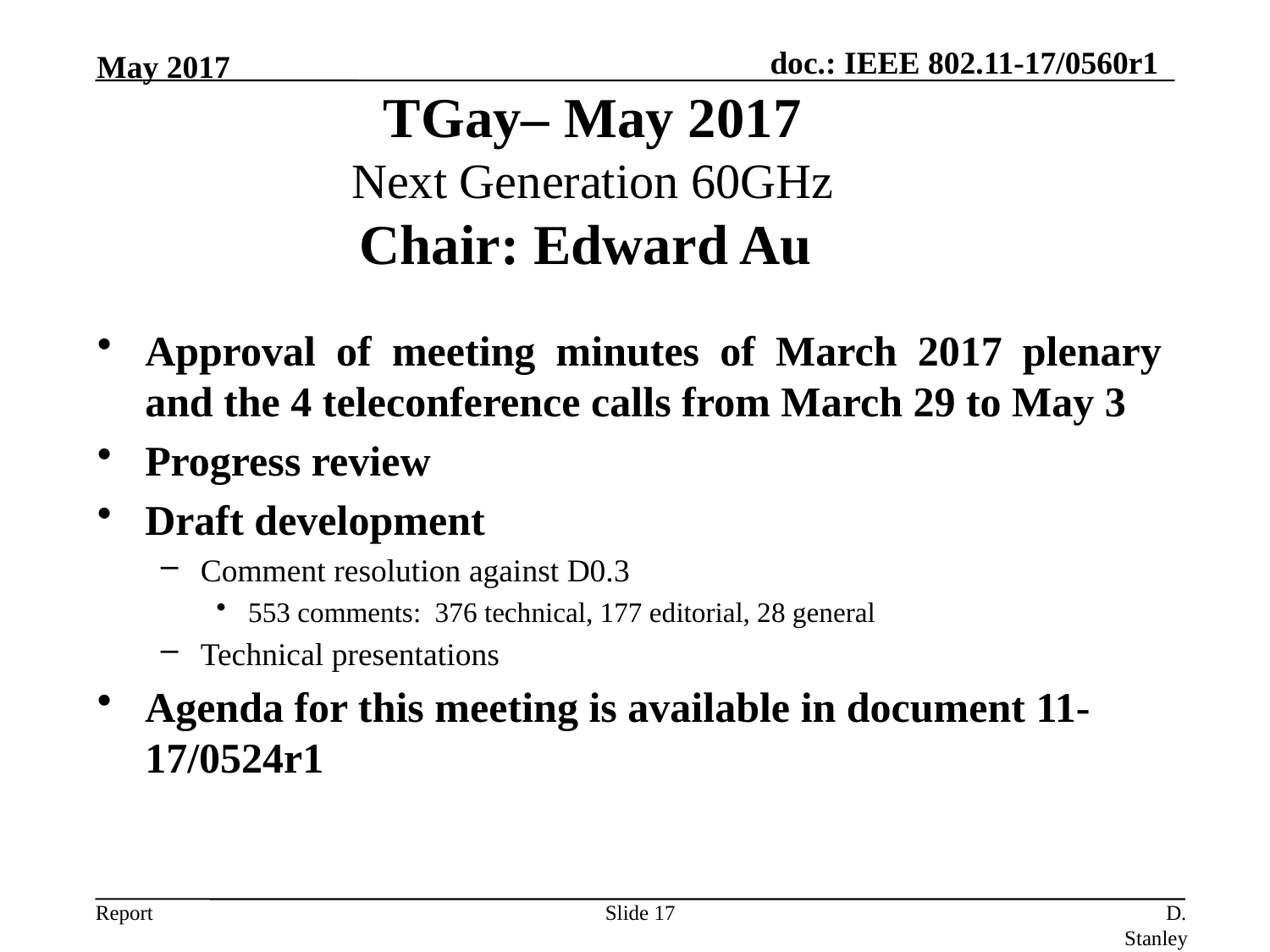

May 2017
TGay– May 2017
Next Generation 60GHz
Chair: Edward Au
Approval of meeting minutes of March 2017 plenary and the 4 teleconference calls from March 29 to May 3
Progress review
Draft development
Comment resolution against D0.3
553 comments:  376 technical, 177 editorial, 28 general
Technical presentations
Agenda for this meeting is available in document 11-17/0524r1
Slide 17
D. Stanley, HP Enterprise